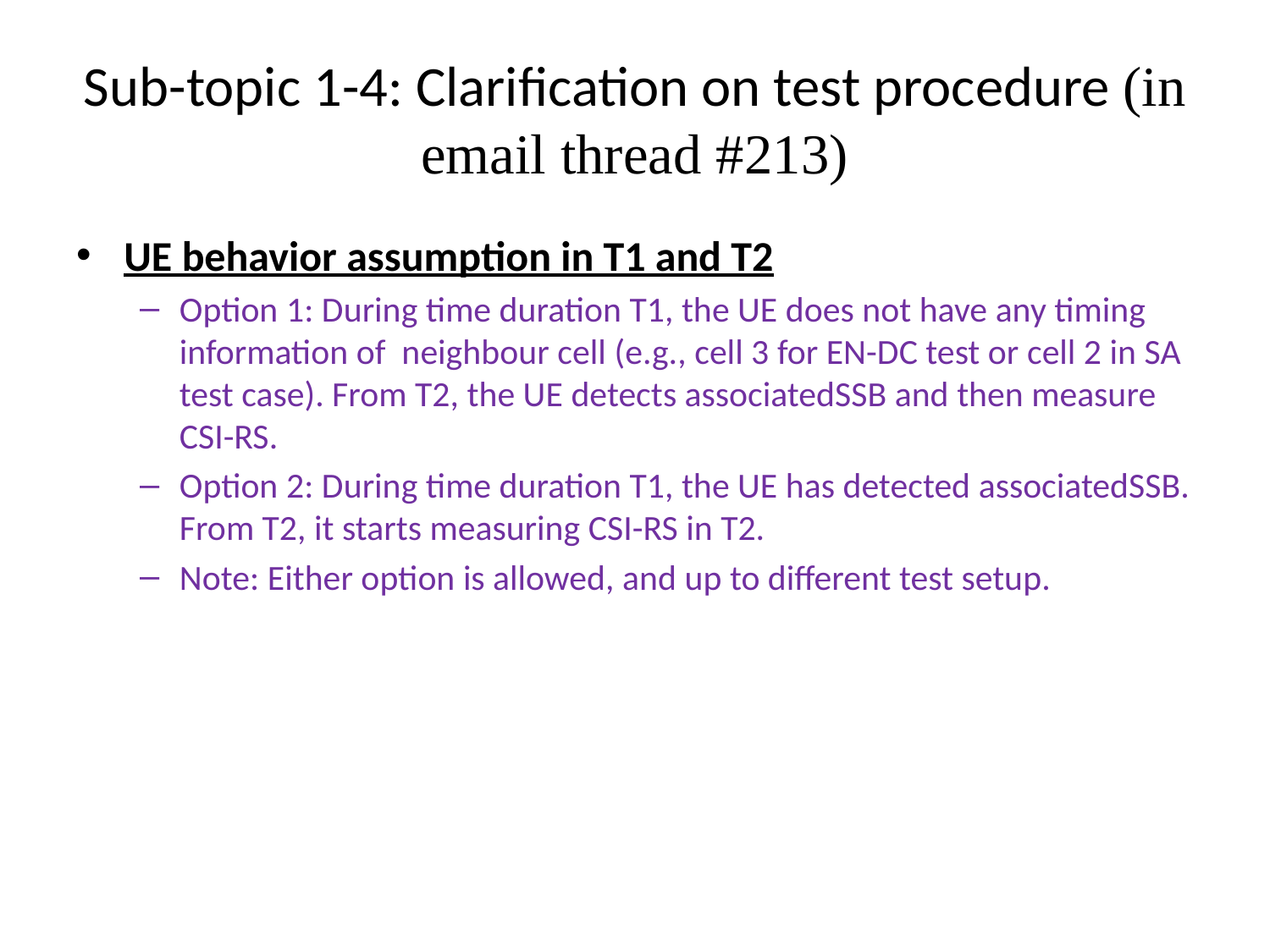

# Sub-topic 1-4: Clarification on test procedure (in email thread #213)
UE behavior assumption in T1 and T2
Option 1: During time duration T1, the UE does not have any timing information of  neighbour cell (e.g., cell 3 for EN-DC test or cell 2 in SA test case). From T2, the UE detects associatedSSB and then measure CSI-RS.
Option 2: During time duration T1, the UE has detected associatedSSB. From T2, it starts measuring CSI-RS in T2.
Note: Either option is allowed, and up to different test setup.